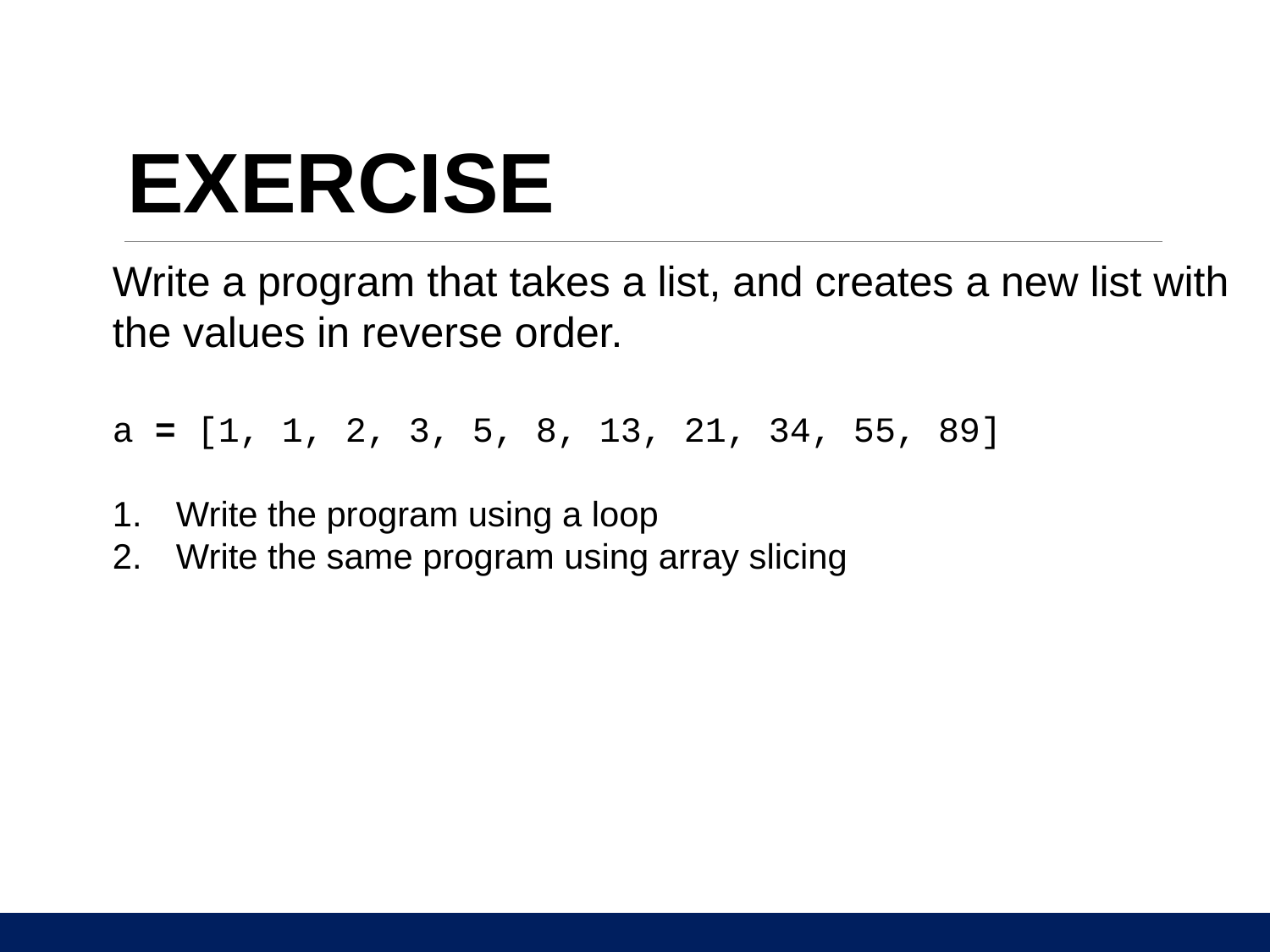

EXERCISE
Write a program that takes a list, and creates a new list with the values in reverse order.

a = [1, 1, 2, 3, 5, 8, 13, 21, 34, 55, 89]

Write the program using a loop
Write the same program using array slicing